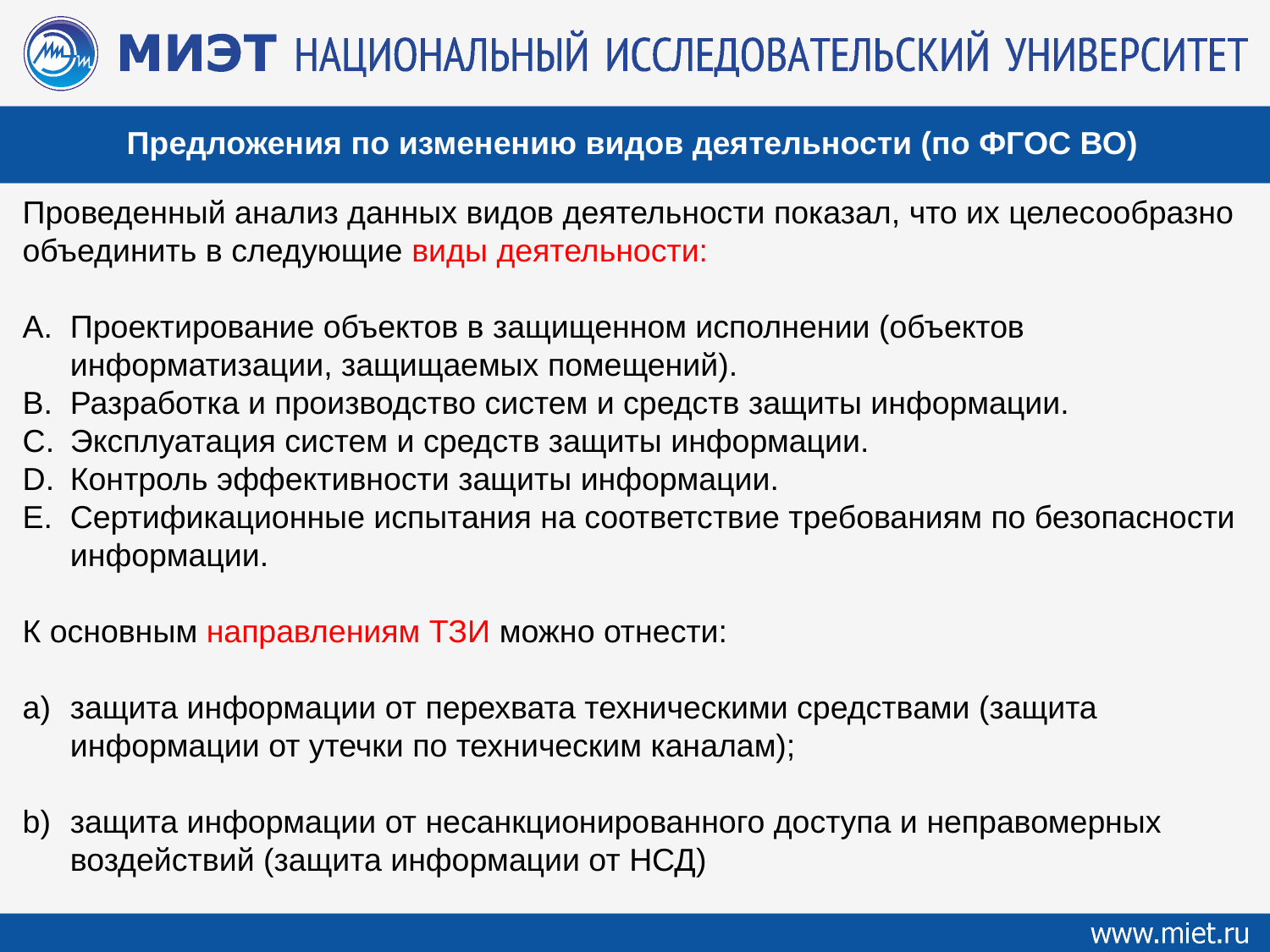

Предложения по изменению видов деятельности (по ФГОС ВО)
Проведенный анализ данных видов деятельности показал, что их целесообразно объединить в следующие виды деятельности:

Проектирование объектов в защищенном исполнении (объектов информатизации, защищаемых помещений).
Разработка и производство систем и средств защиты информации.
Эксплуатация систем и средств защиты информации.
Контроль эффективности защиты информации.
Сертификационные испытания на соответствие требованиям по безопасности информации.

К основным направлениям ТЗИ можно отнести:

защита информации от перехвата техническими средствами (защита информации от утечки по техническим каналам);

защита информации от несанкционированного доступа и неправомерных воздействий (защита информации от НСД)